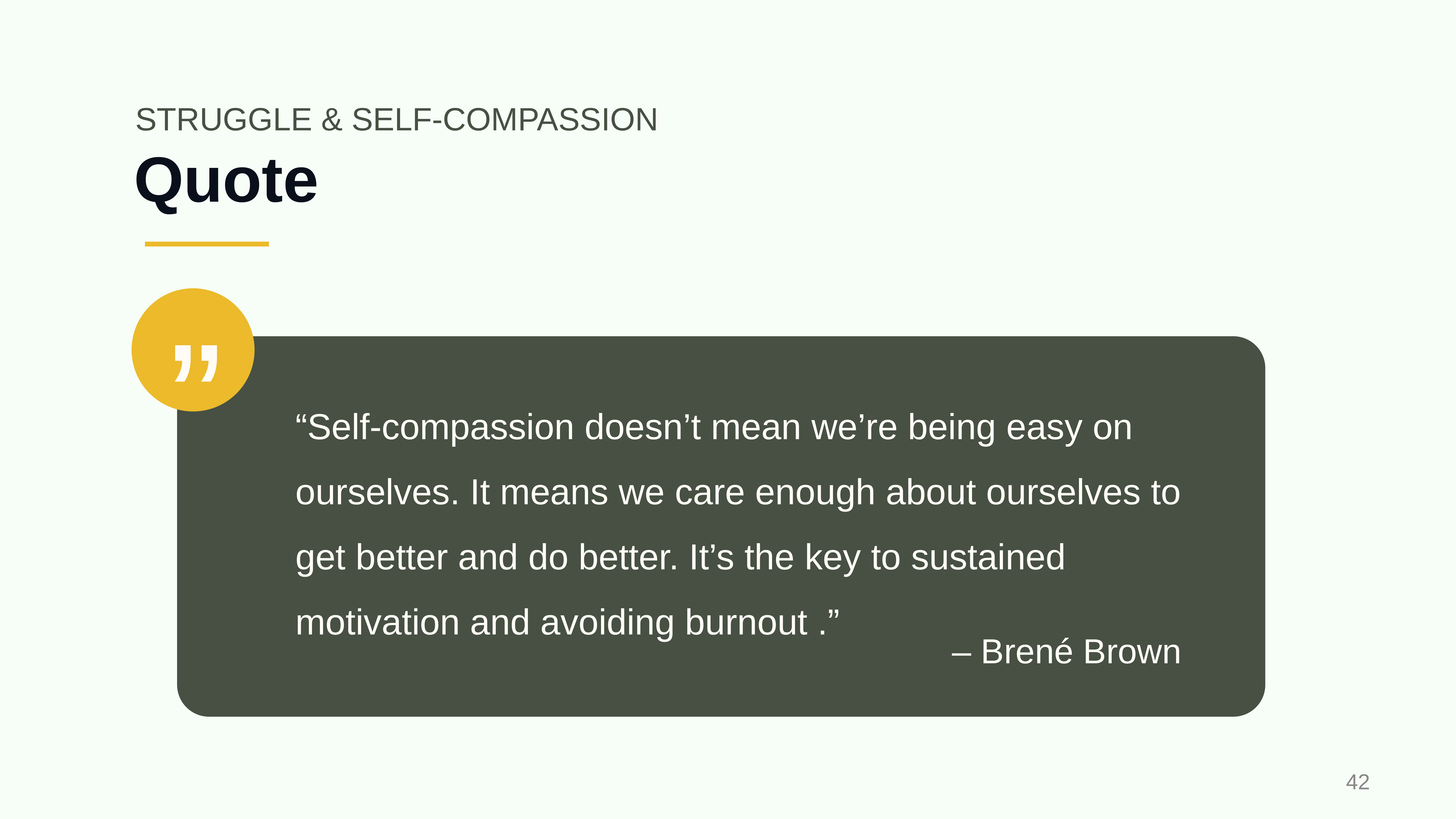

STRUGGLE & SELF-COMPASSION
# Quote

”

“Self-compassion doesn’t mean we’re being easy on ourselves. It means we care enough about ourselves to get better and do better. It’s the key to sustained motivation and avoiding burnout .”
– Brené Brown
42